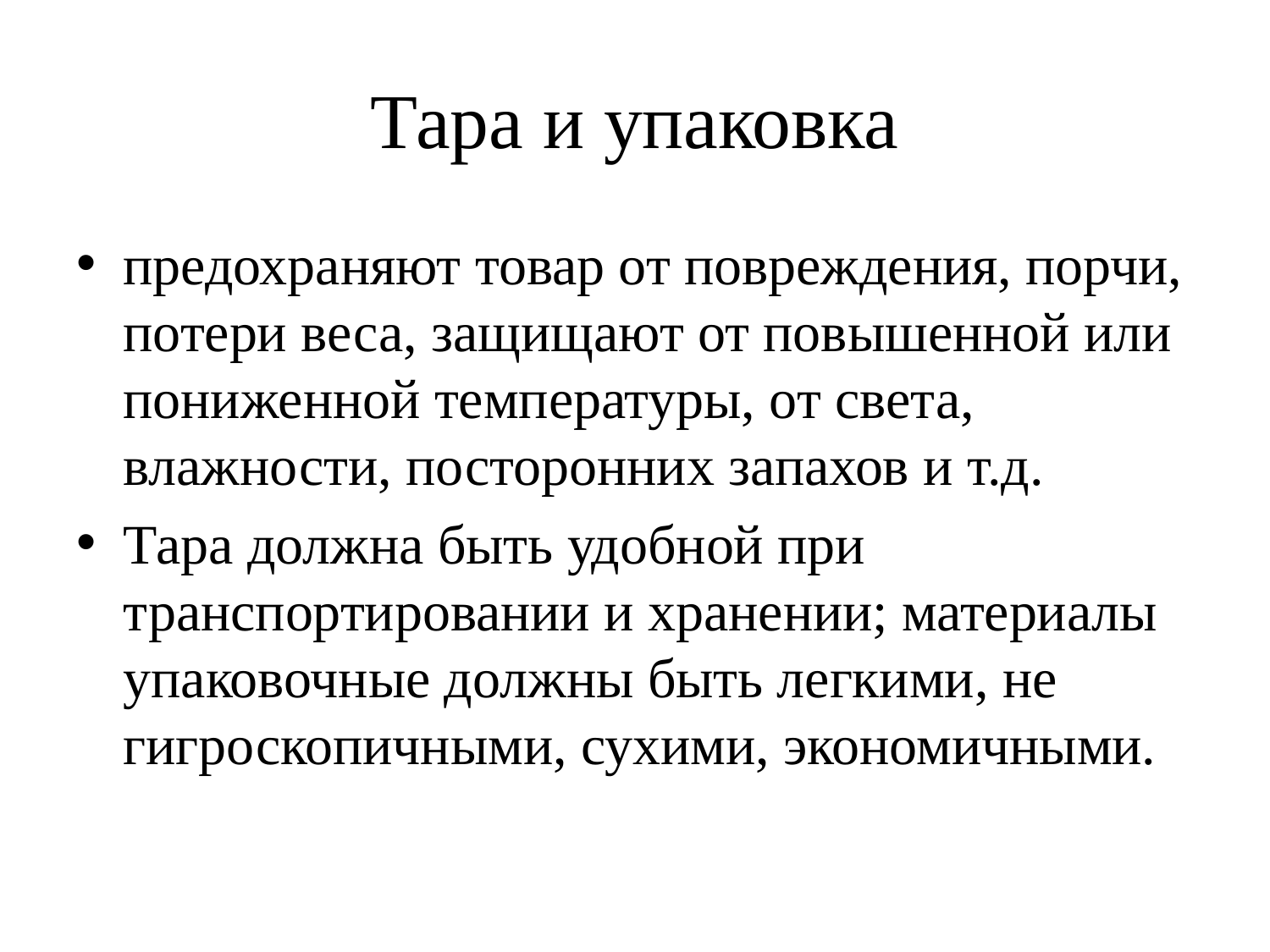

# Тара и упаковка
предохраняют товар от повреждения, порчи, потери веса, защищают от повышенной или пониженной температуры, от света, влажности, посторонних запахов и т.д.
Тара должна быть удобной при транспортировании и хранении; материалы упаковочные должны быть легкими, не гигроскопичными, сухими, экономичными.